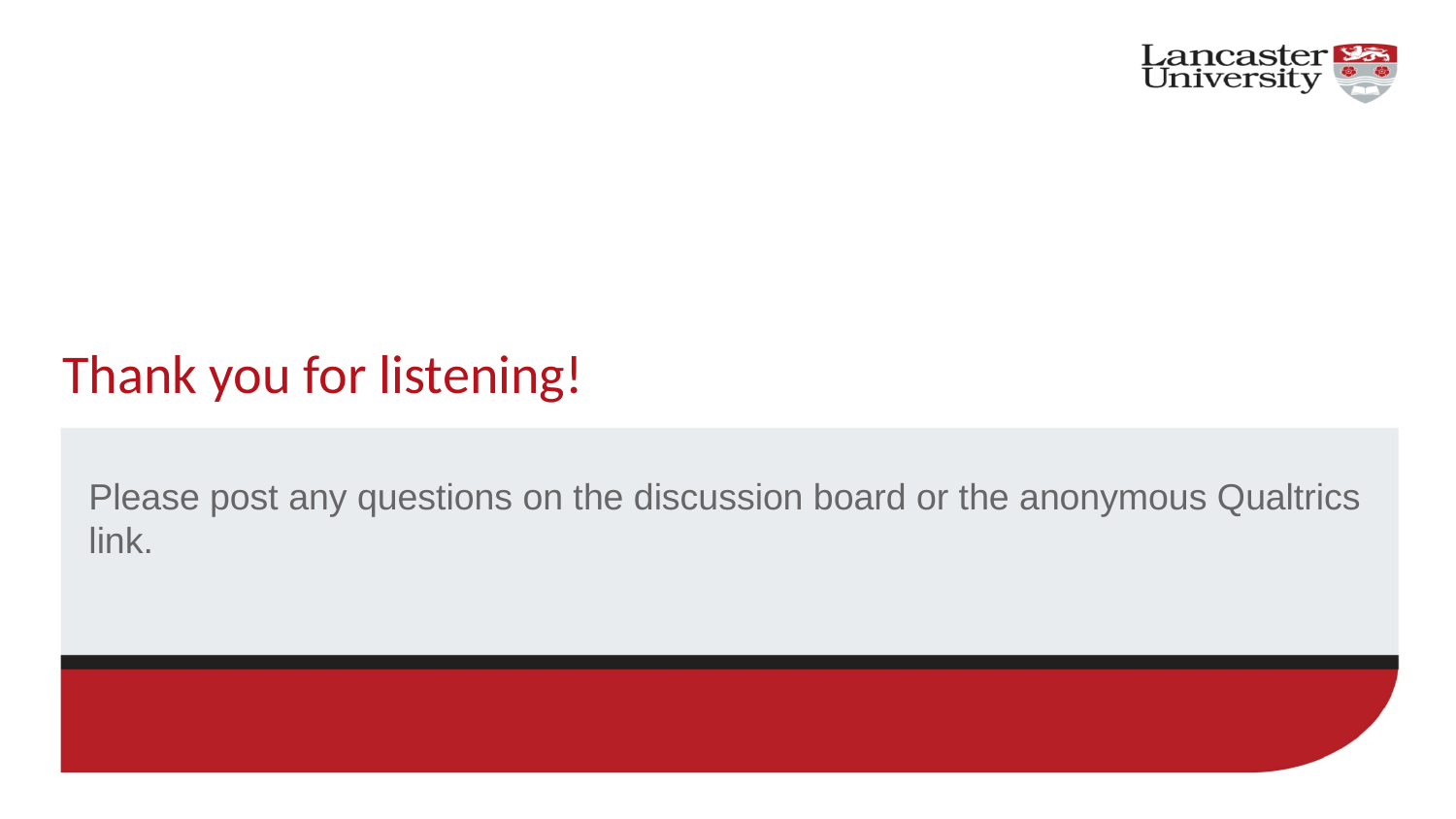

# Thank you for listening!
Please post any questions on the discussion board or the anonymous Qualtrics link.